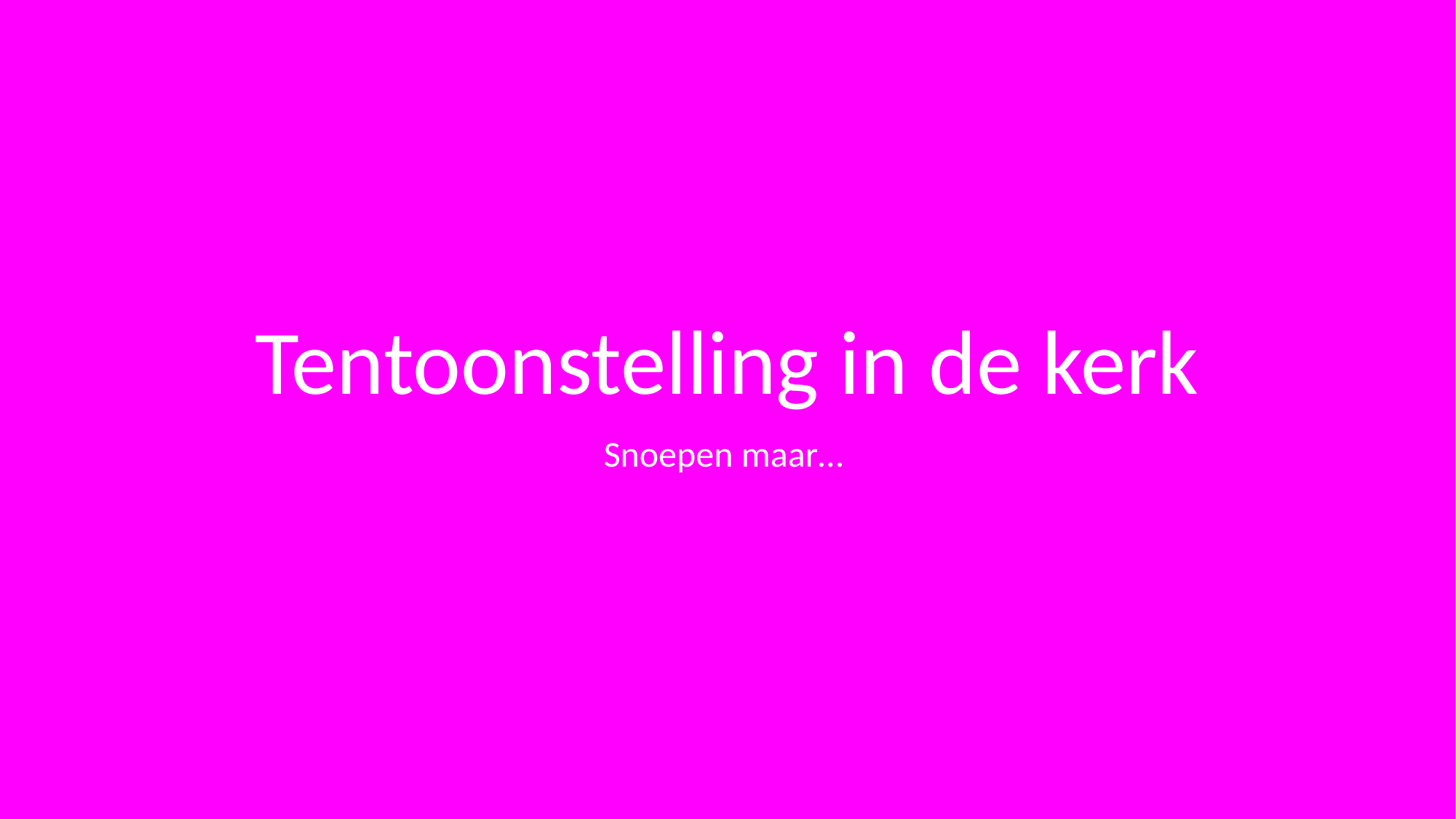

# Tentoonstelling in de kerk
Snoepen maar…